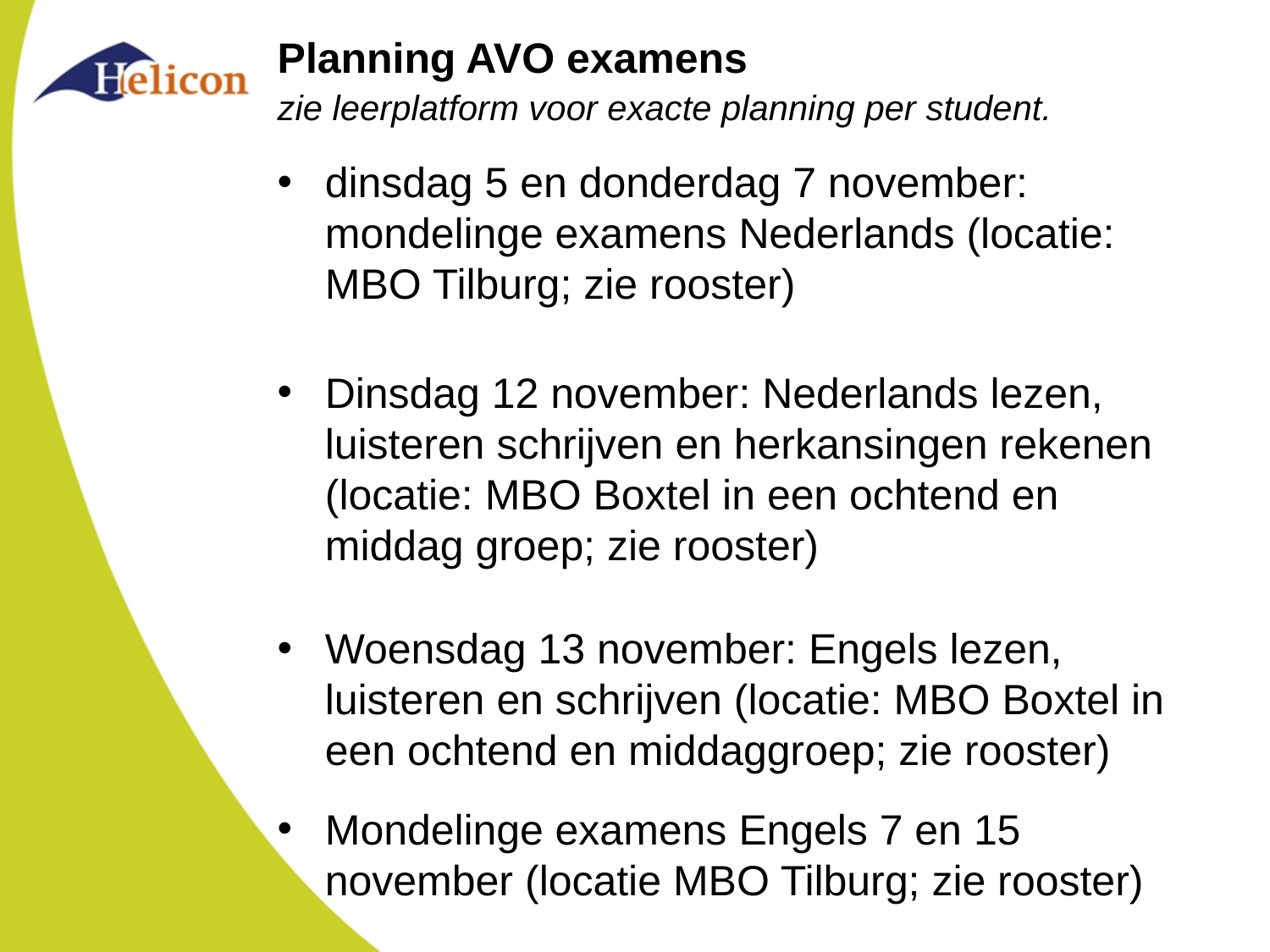

Planning AVO examens
zie leerplatform voor exacte planning per student.

dinsdag 5 en donderdag 7 november: mondelinge examens Nederlands (locatie: MBO Tilburg; zie rooster)

Dinsdag 12 november: Nederlands lezen, luisteren schrijven en herkansingen rekenen (locatie: MBO Boxtel in een ochtend en middag groep; zie rooster)

Woensdag 13 november: Engels lezen, luisteren en schrijven (locatie: MBO Boxtel in een ochtend en middaggroep; zie rooster)

Mondelinge examens Engels 7 en 15 november (locatie MBO Tilburg; zie rooster)